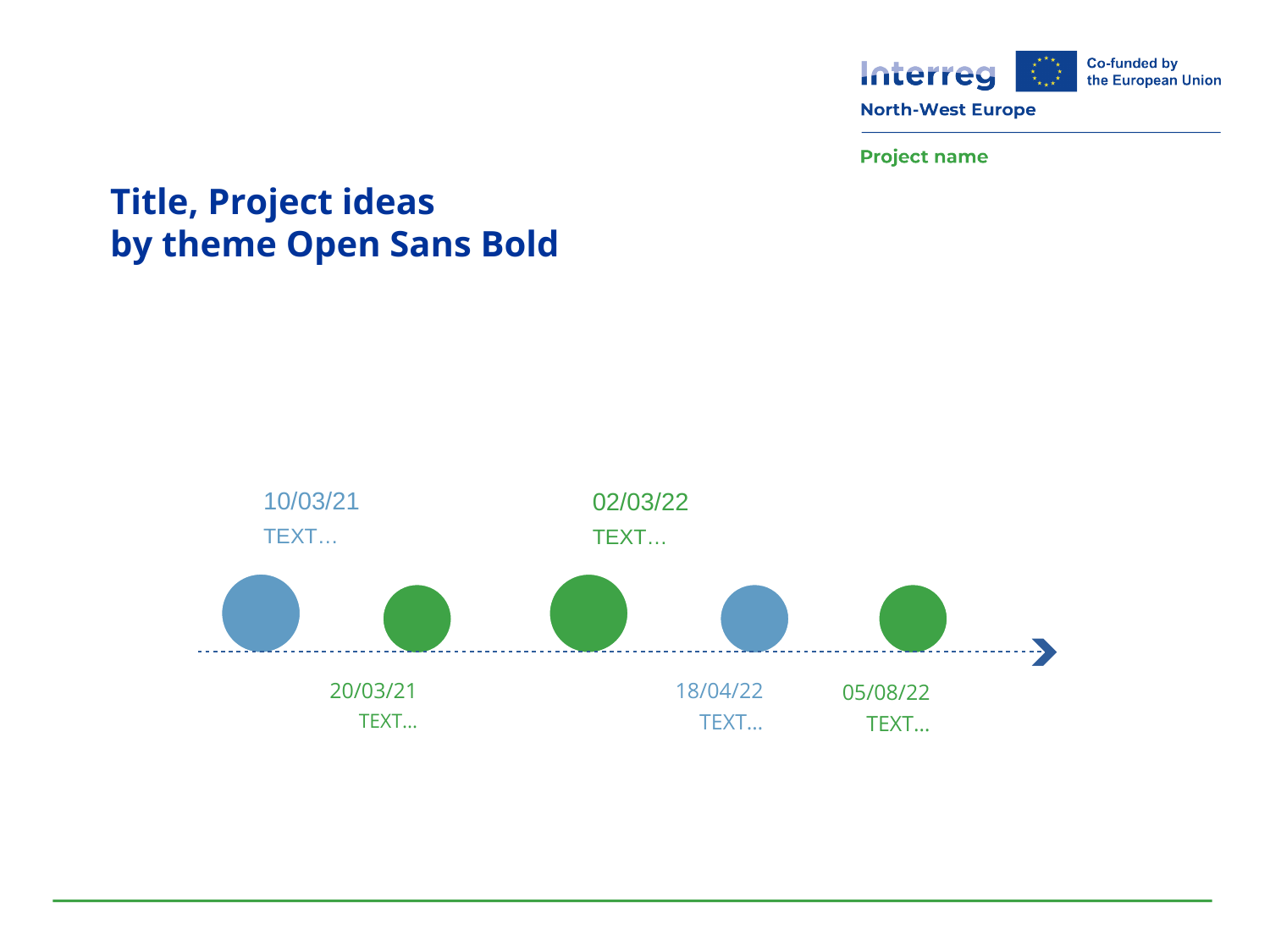

Title, Project ideas
by theme Open Sans Bold

02/03/22
TEXT…
10/03/21
TEXT…

20/03/21
TEXT...
18/04/22
TEXT…
05/08/22
TEXT…